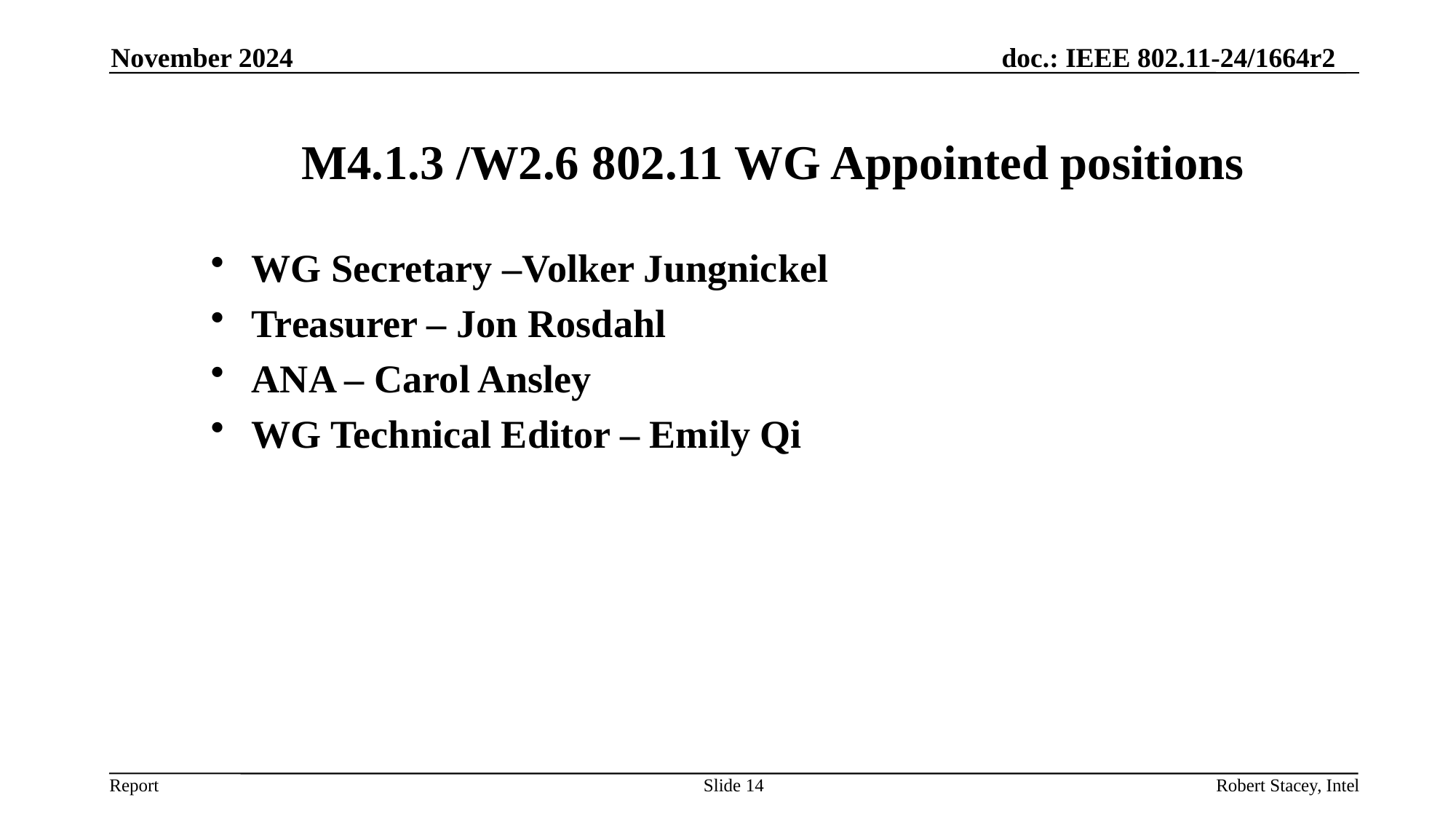

November 2024
# M4.1.3 /W2.6 802.11 WG Appointed positions
WG Secretary –Volker Jungnickel
Treasurer – Jon Rosdahl
ANA – Carol Ansley
WG Technical Editor – Emily Qi

Slide 14
Robert Stacey, Intel